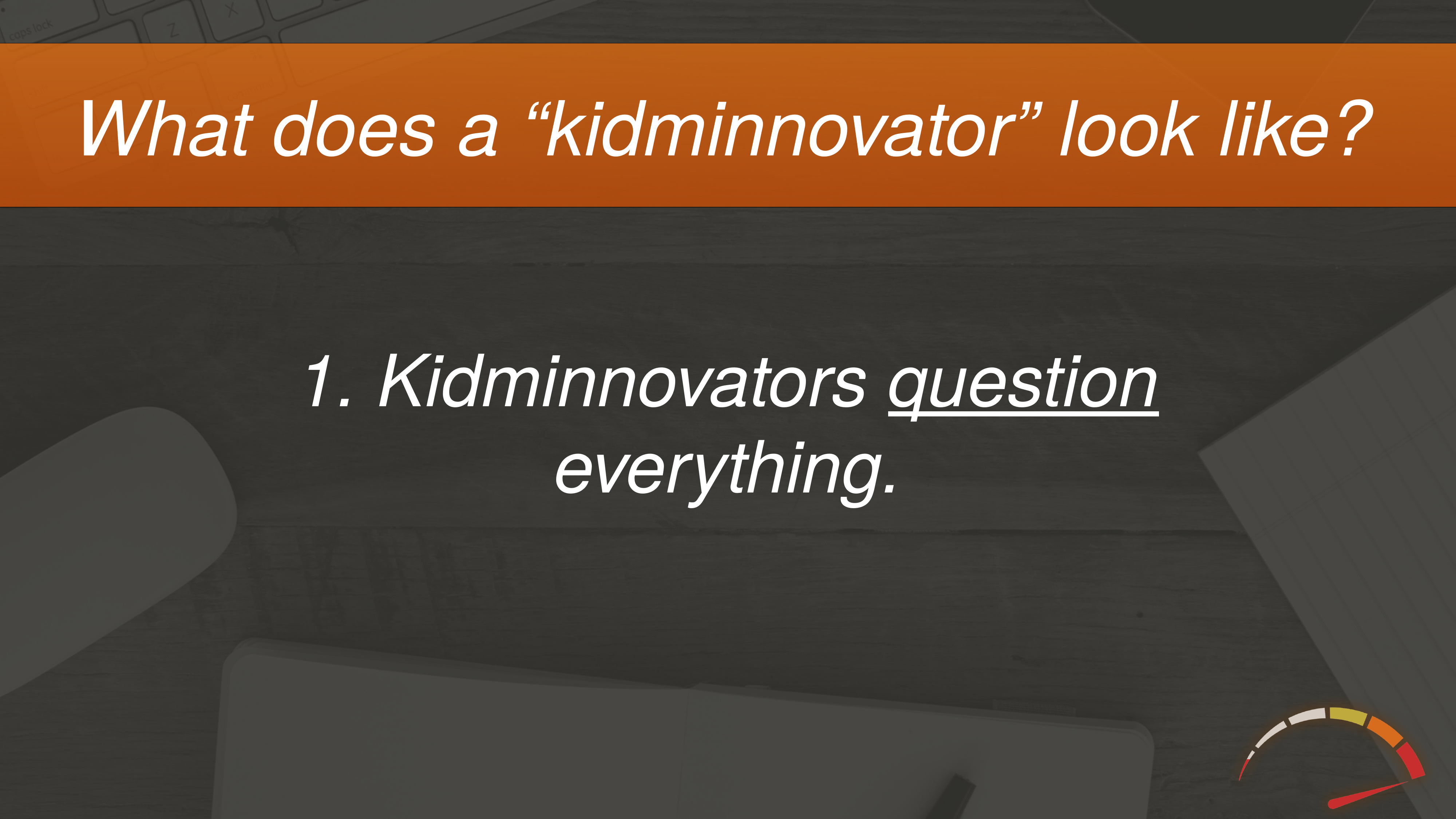

What does a “kidminnovator” look like?
1. Kidminnovators question
everything.